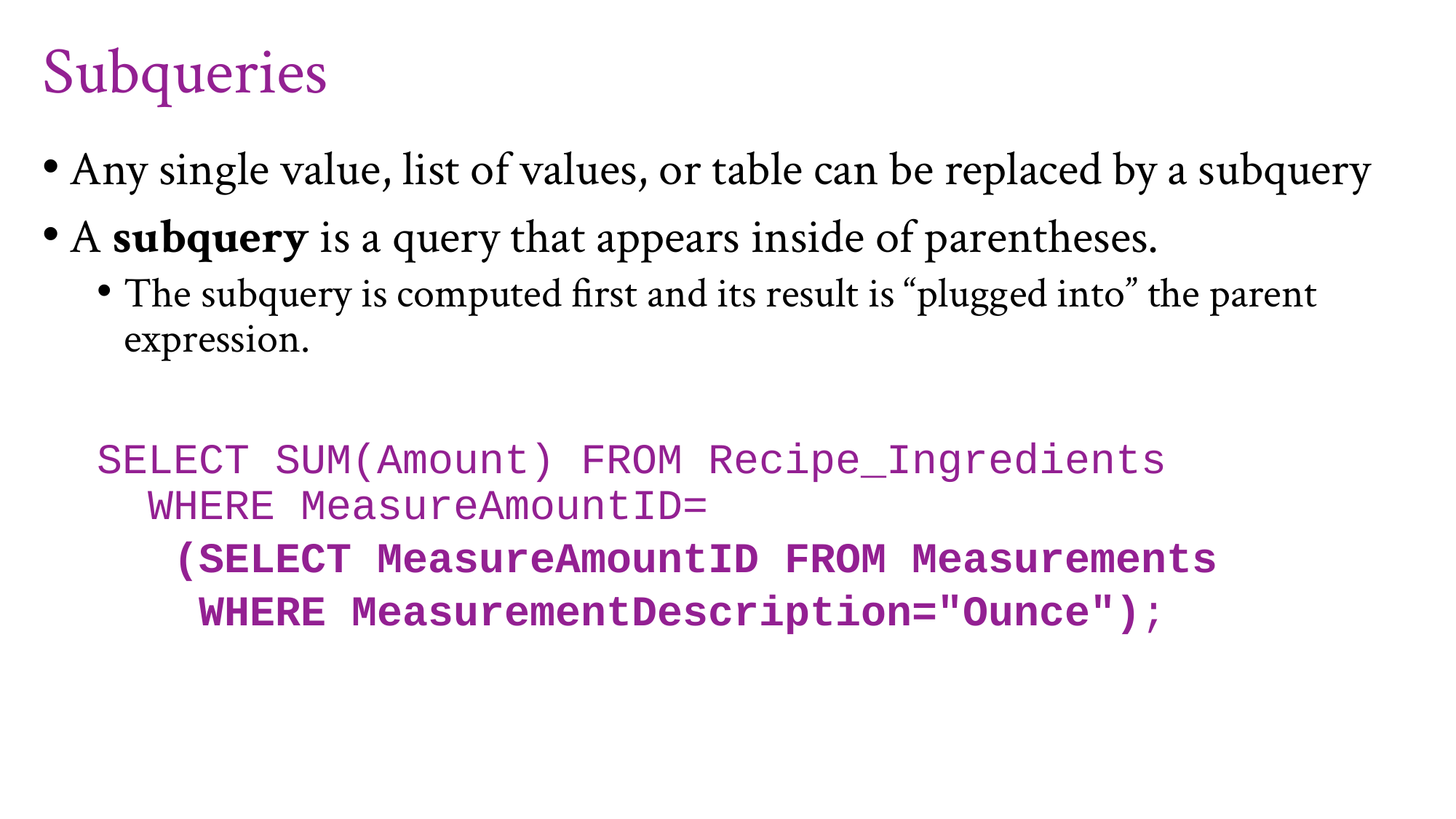

# Subqueries
Any single value, list of values, or table can be replaced by a subquery
A subquery is a query that appears inside of parentheses.
The subquery is computed first and its result is “plugged into” the parent expression.

SELECT SUM(Amount) FROM Recipe_Ingredients
  WHERE MeasureAmountID=
   (SELECT MeasureAmountID FROM Measurements
    WHERE MeasurementDescription="Ounce");